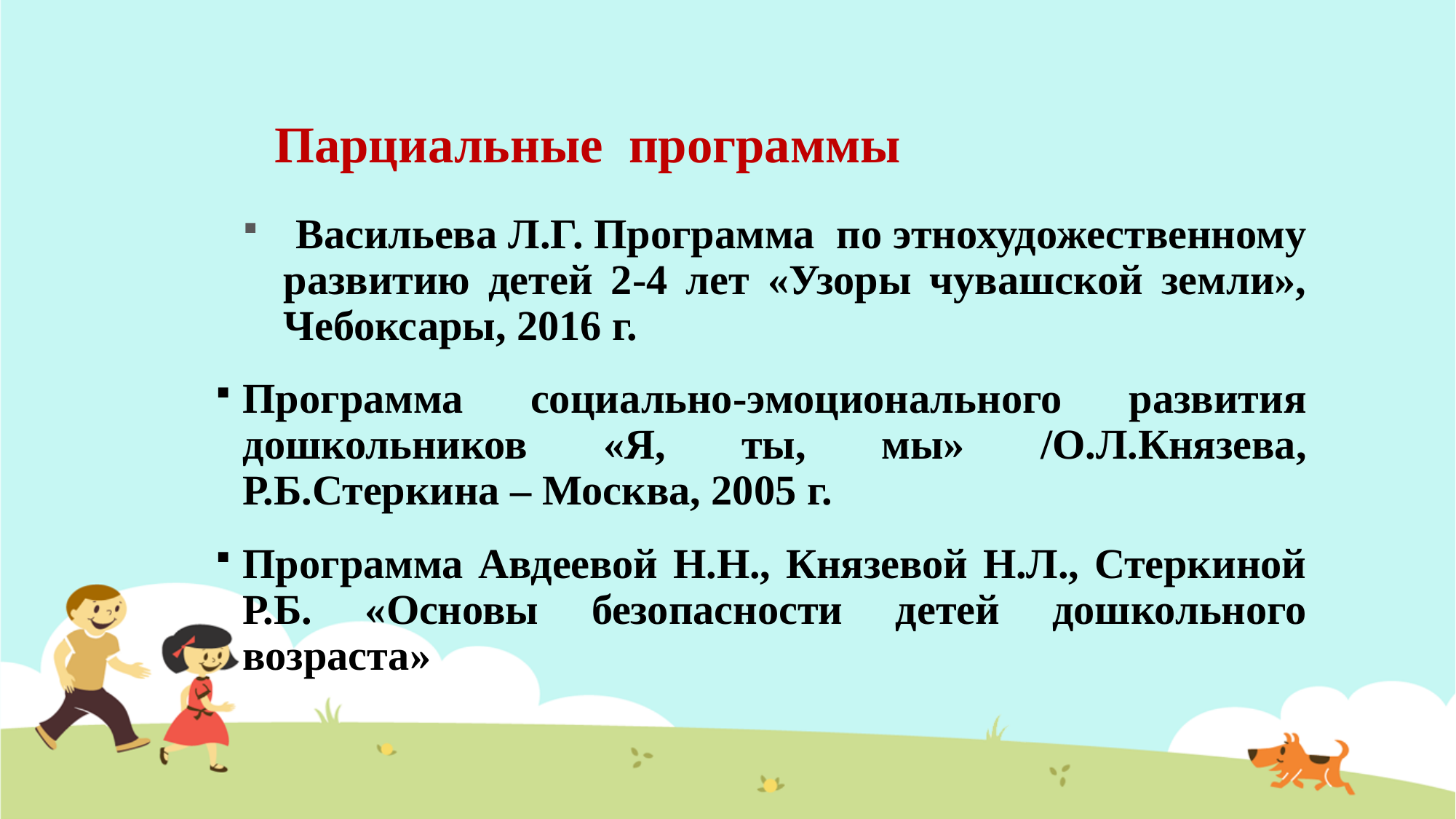

# Парциальные  программы
 Васильева Л.Г. Программа  по этнохудожественному развитию детей 2-4 лет «Узоры чувашской земли», Чебоксары, 2016 г.
Программа социально-эмоционального развития дошкольников «Я, ты, мы» /О.Л.Князева, Р.Б.Стеркина – Москва, 2005 г.
Программа Авдеевой Н.Н., Князевой Н.Л., Стеркиной Р.Б. «Основы безопасности детей дошкольного возраста»